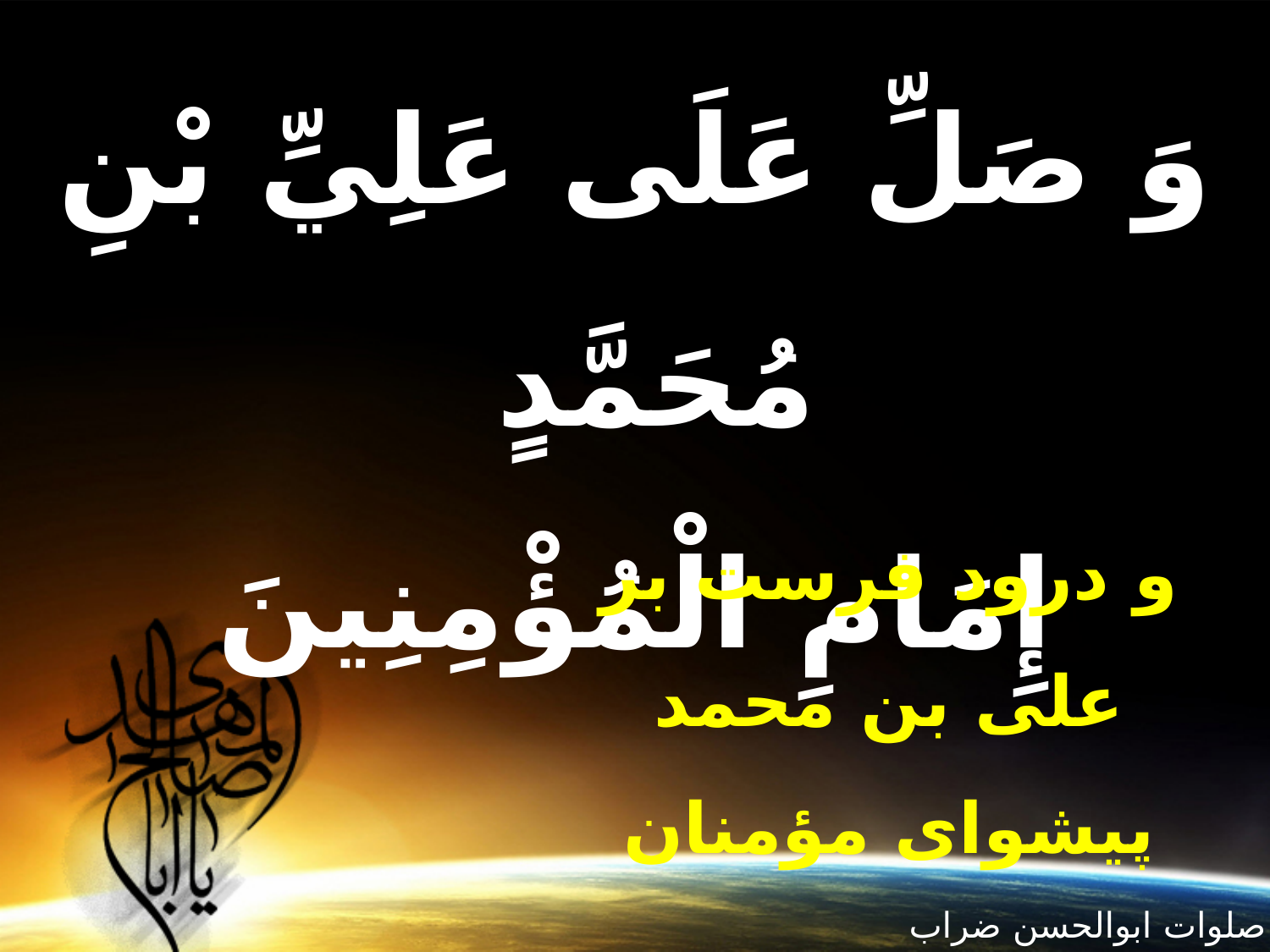

وَ صَلِّ عَلَى عَلِيِّ بْنِ مُحَمَّدٍ
إِمَامِ الْمُؤْمِنِينَ
و درود فرست بر على بن محمد پيشواى مؤمنان